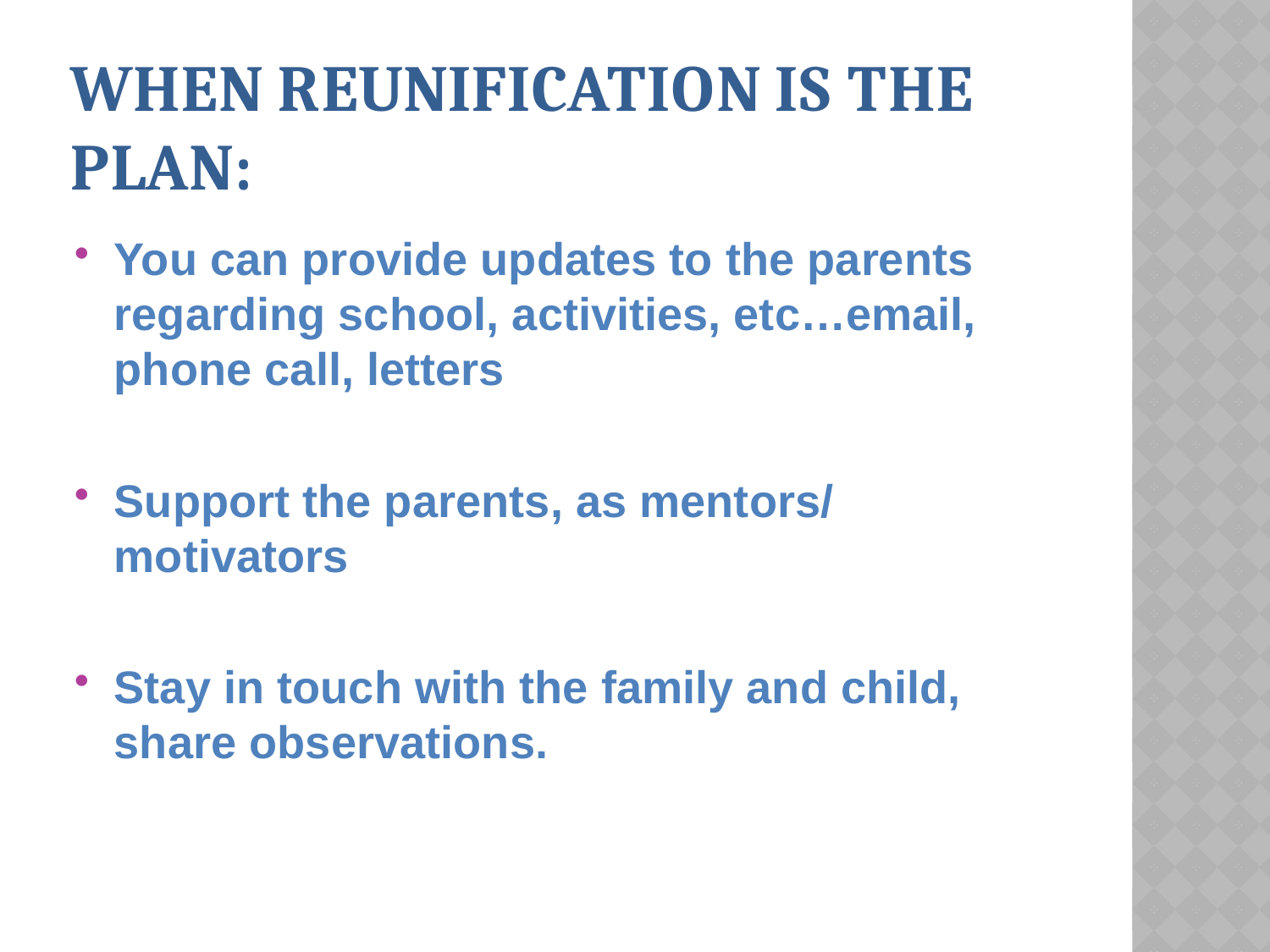

# When Reunification is the Plan:
You can provide updates to the parents regarding school, activities, etc…email, phone call, letters

Support the parents, as mentors/ motivators

Stay in touch with the family and child, share observations.